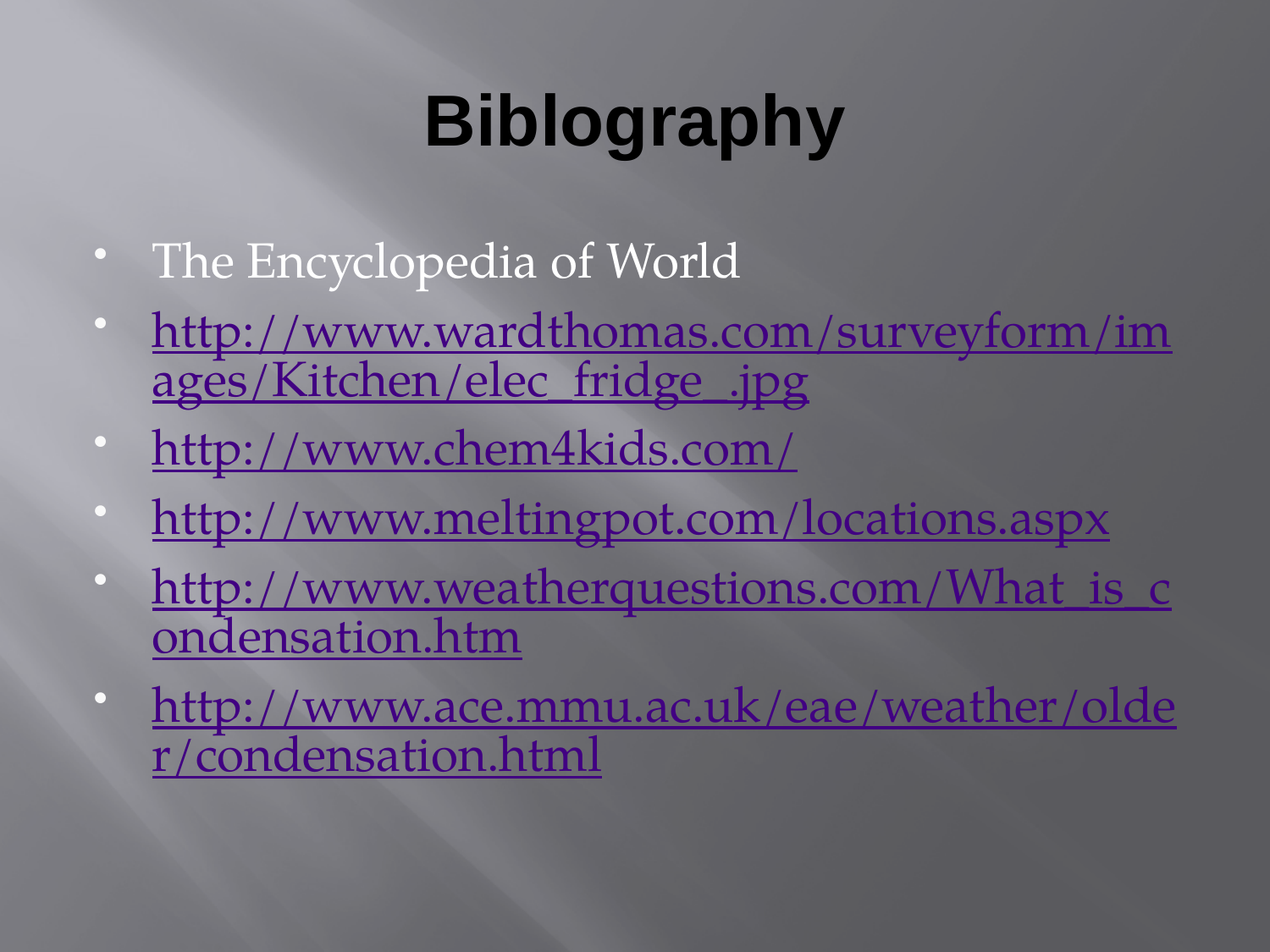

# Biblography
The Encyclopedia of World
http://www.wardthomas.com/surveyform/images/Kitchen/elec_fridge_.jpg
http://www.chem4kids.com/
http://www.meltingpot.com/locations.aspx
http://www.weatherquestions.com/What_is_condensation.htm
http://www.ace.mmu.ac.uk/eae/weather/older/condensation.html